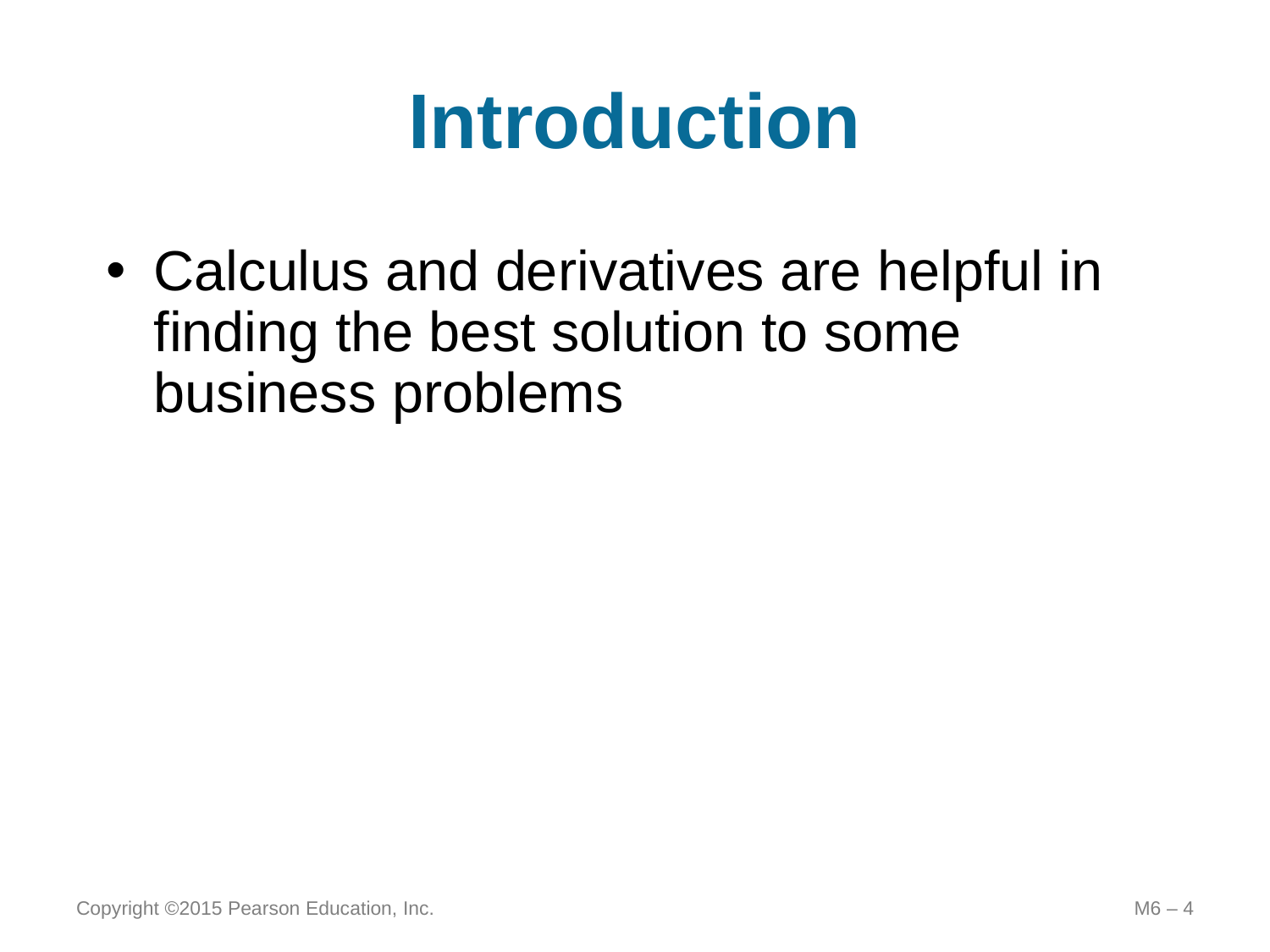

# Introduction
Calculus and derivatives are helpful in finding the best solution to some business problems
Copyright ©2015 Pearson Education, Inc.
M6 – 4